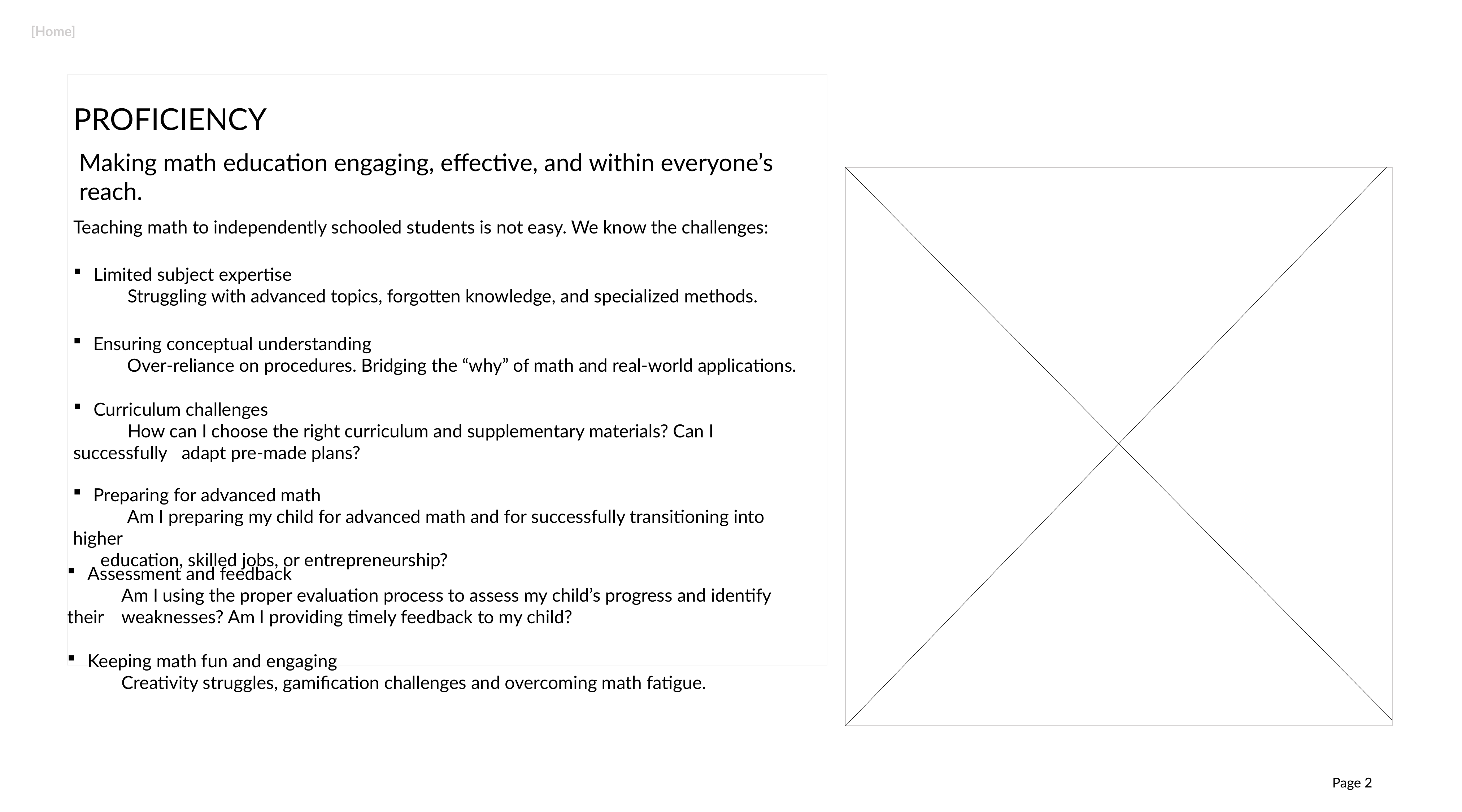

[Home]

PROFICIENCY
Making math education engaging, effective, and within everyone’s reach.

Teaching math to independently schooled students is not easy. We know the challenges:
Limited subject expertise
	Struggling with advanced topics, forgotten knowledge, and specialized methods.
Ensuring conceptual understanding
	Over-reliance on procedures. Bridging the “why” of math and real-world applications.
Curriculum challenges
	How can I choose the right curriculum and supplementary materials? Can I successfully 	adapt pre-made plans?
Preparing for advanced math
	Am I preparing my child for advanced math and for successfully transitioning into higher
      education, skilled jobs, or entrepreneurship?

Assessment and feedback
	Am I using the proper evaluation process to assess my child’s progress and identify their 	weaknesses? Am I providing timely feedback to my child?
Keeping math fun and engaging
	Creativity struggles, gamification challenges and overcoming math fatigue.
Page 2